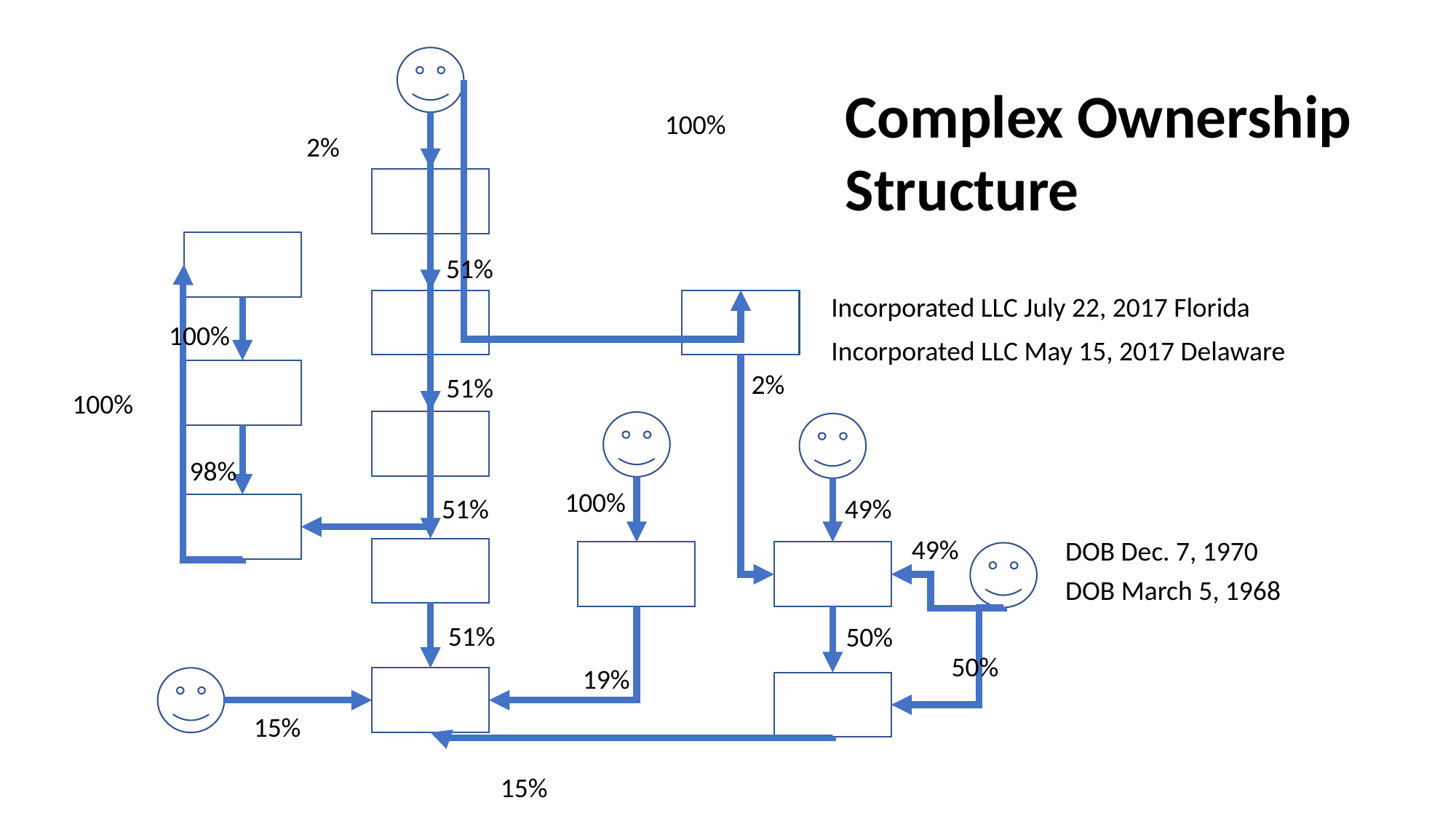

Complex Ownership Structure
100%
2%

51%
Incorporated LLC July 22, 2017 Florida

100%
Incorporated LLC May 15, 2017 Delaware

2%
51%
100%

98%
100%
49%
51%

49%
DOB Dec. 7, 1970

DOB March 5, 1968
51%
50%
50%
19%

15%
15%